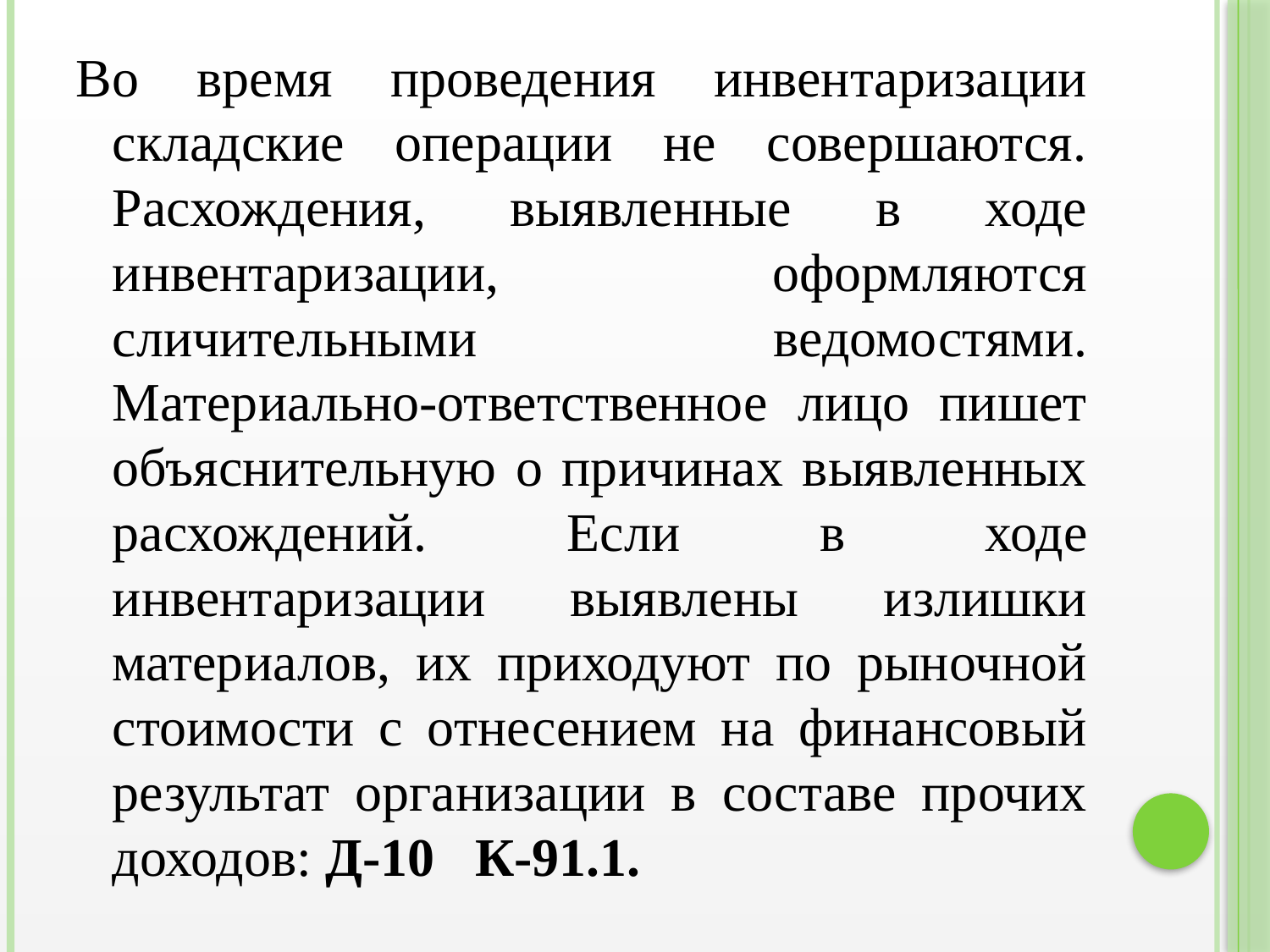

Во время проведения инвентаризации складские операции не совершаются. Расхождения, выявленные в ходе инвентаризации, оформляются сличительными ведомостями. Материально-ответственное лицо пишет объяснительную о причинах выявленных расхождений. Если в ходе инвентаризации выявлены излишки материалов, их приходуют по рыночной стоимости с отнесением на финансовый результат организации в составе прочих доходов: Д-10   К-91.1.